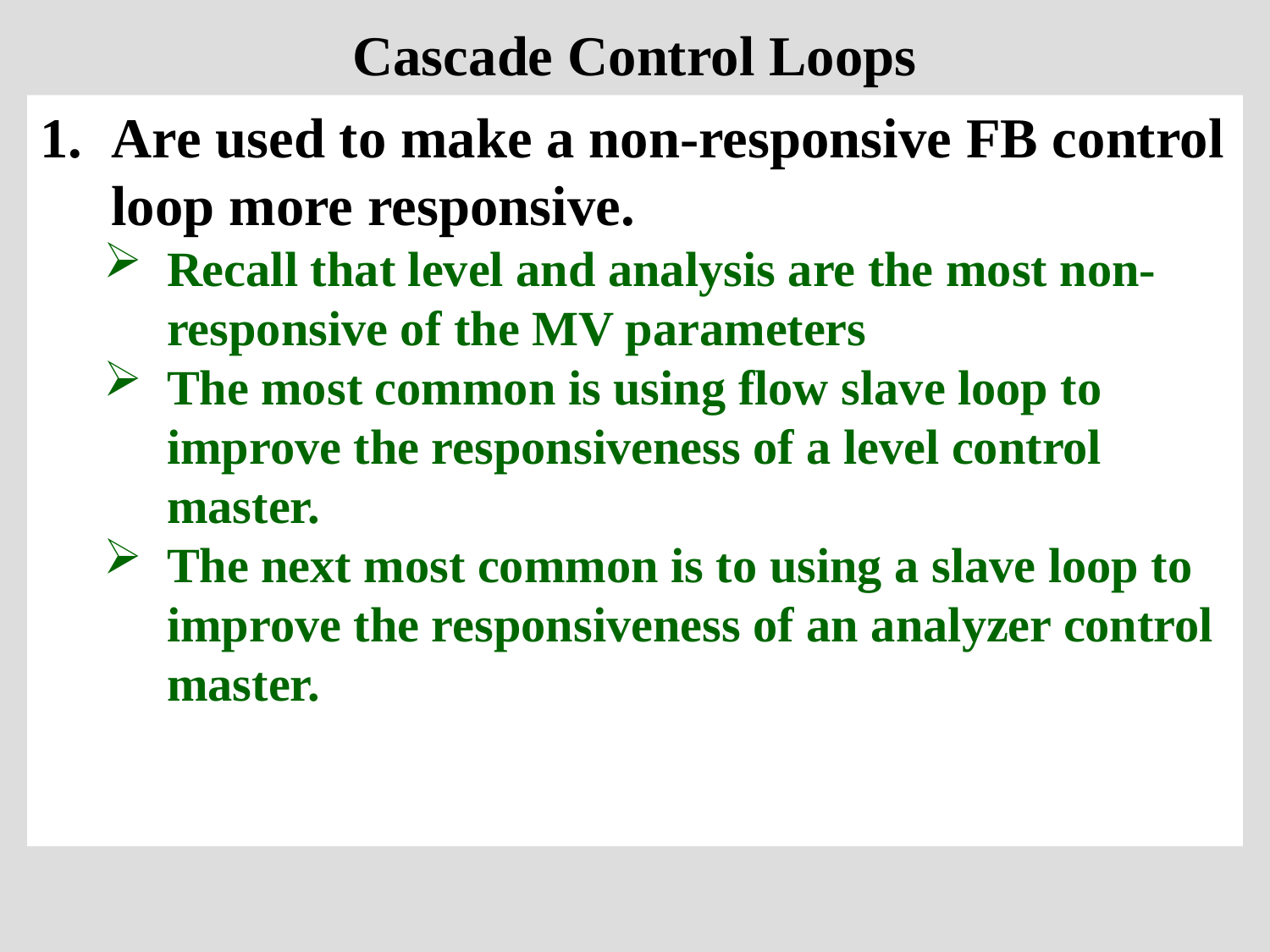

# Cascade Control Loops
Are used to make a non-responsive FB control loop more responsive.
Recall that level and analysis are the most non-responsive of the MV parameters
The most common is using flow slave loop to improve the responsiveness of a level control master.
The next most common is to using a slave loop to improve the responsiveness of an analyzer control master.